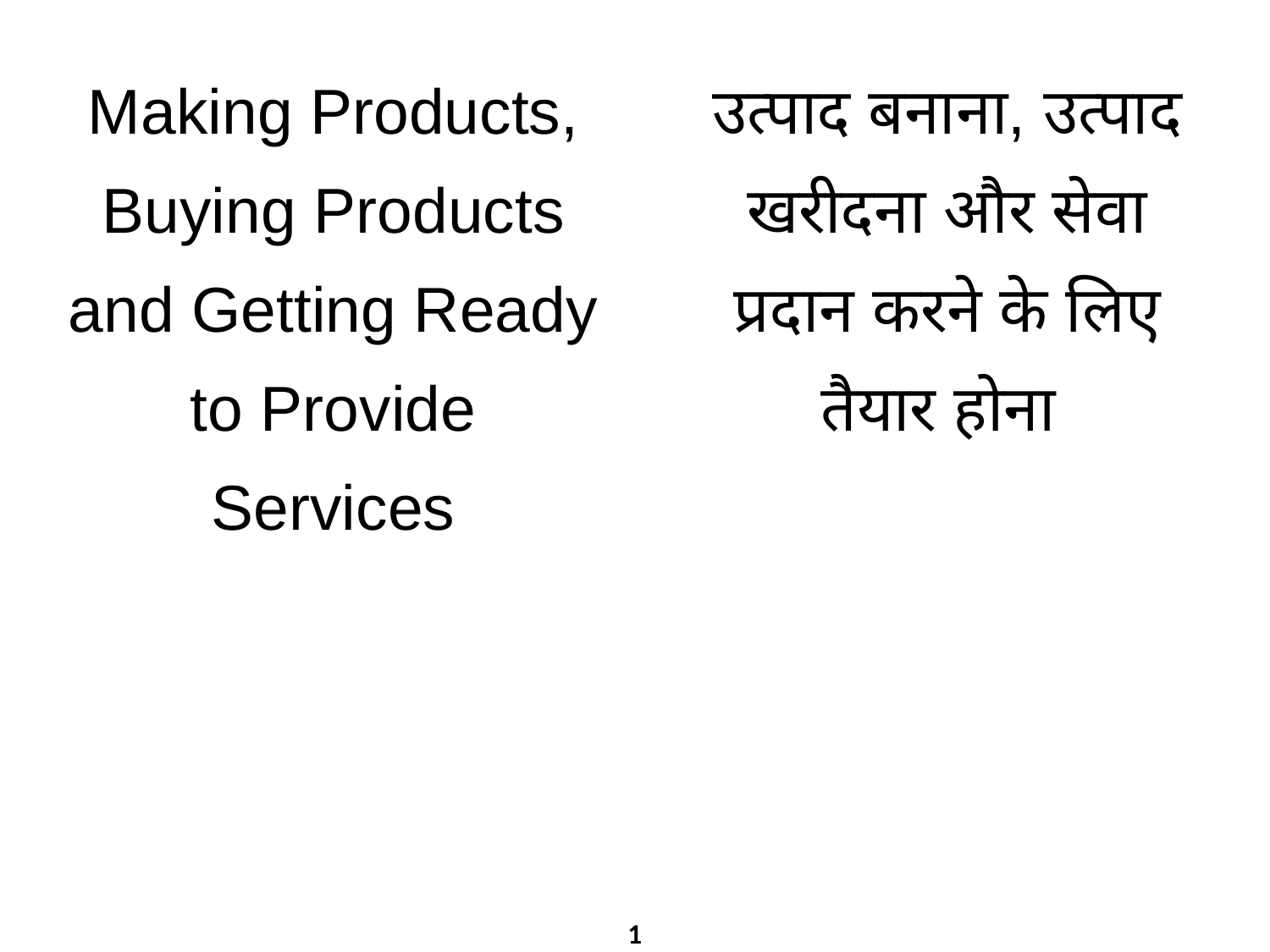

Making Products, Buying Products and Getting Ready to Provide Services

उत्पाद बनाना, उत्पाद खरीदना और सेवा प्रदान करने के लिए तैयार होना
1